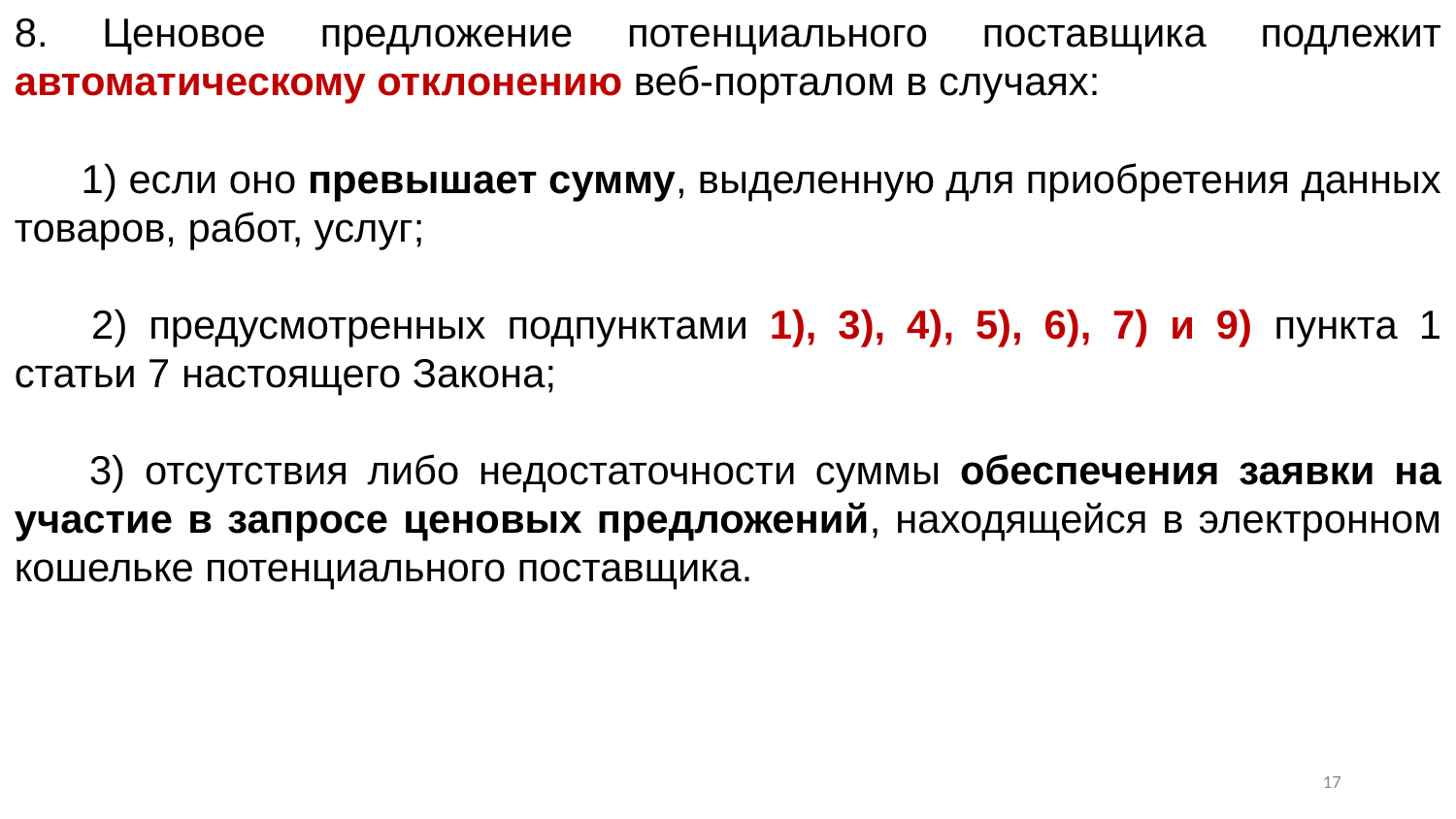

8. Ценовое предложение потенциального поставщика подлежит автоматическому отклонению веб-порталом в случаях:

      1) если оно превышает сумму, выделенную для приобретения данных товаров, работ, услуг;

      2) предусмотренных подпунктами 1), 3), 4), 5), 6), 7) и 9) пункта 1 статьи 7 настоящего Закона;

      3) отсутствия либо недостаточности суммы обеспечения заявки на участие в запросе ценовых предложений, находящейся в электронном кошельке потенциального поставщика.
17